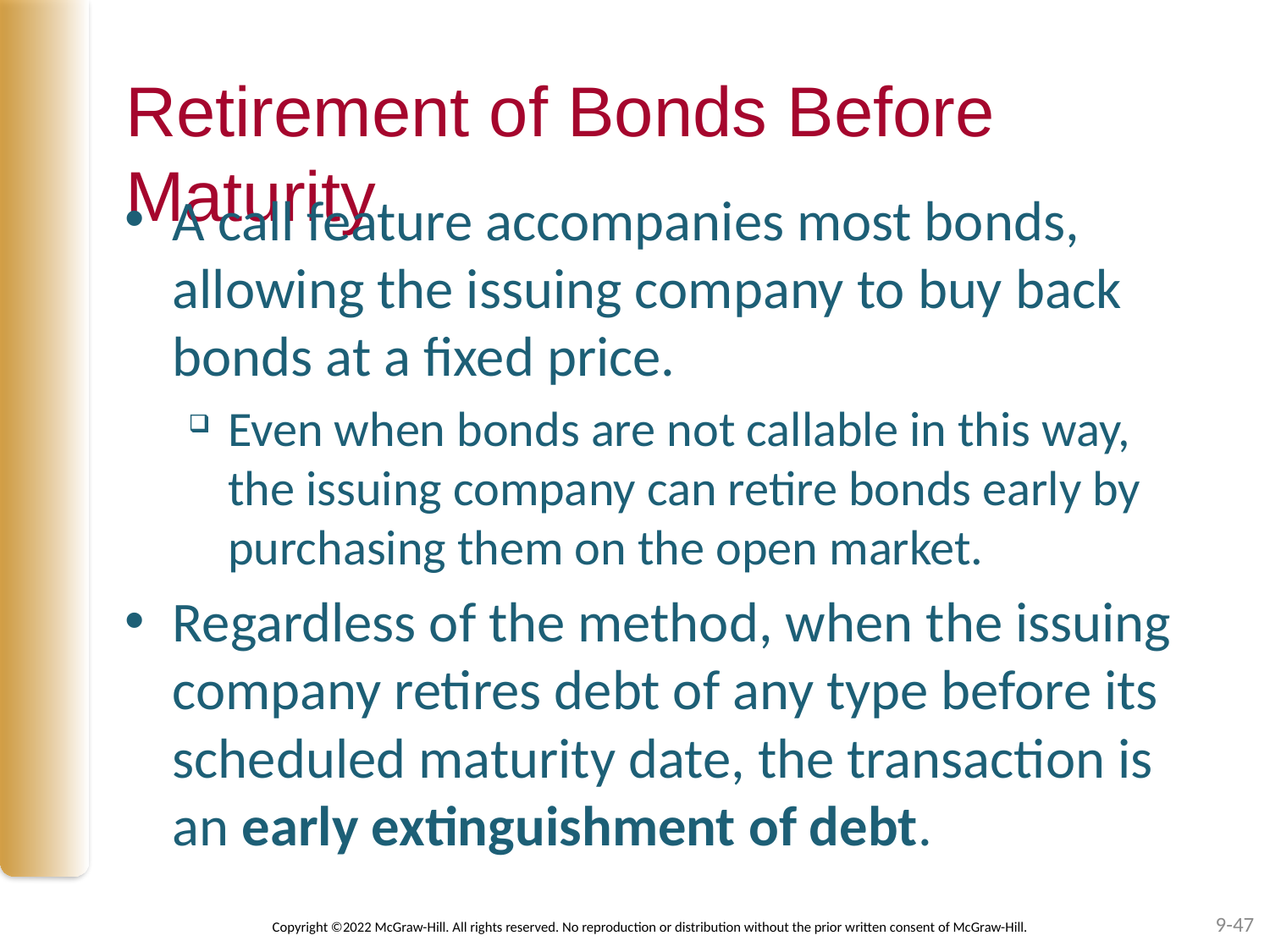

# Retirement of Bonds Before Maturity
A call feature accompanies most bonds, allowing the issuing company to buy back bonds at a fixed price.
Even when bonds are not callable in this way, the issuing company can retire bonds early by purchasing them on the open market.
Regardless of the method, when the issuing company retires debt of any type before its scheduled maturity date, the transaction is an early extinguishment of debt.
9-47
Copyright ©2022 McGraw-Hill. All rights reserved. No reproduction or distribution without the prior written consent of McGraw-Hill.